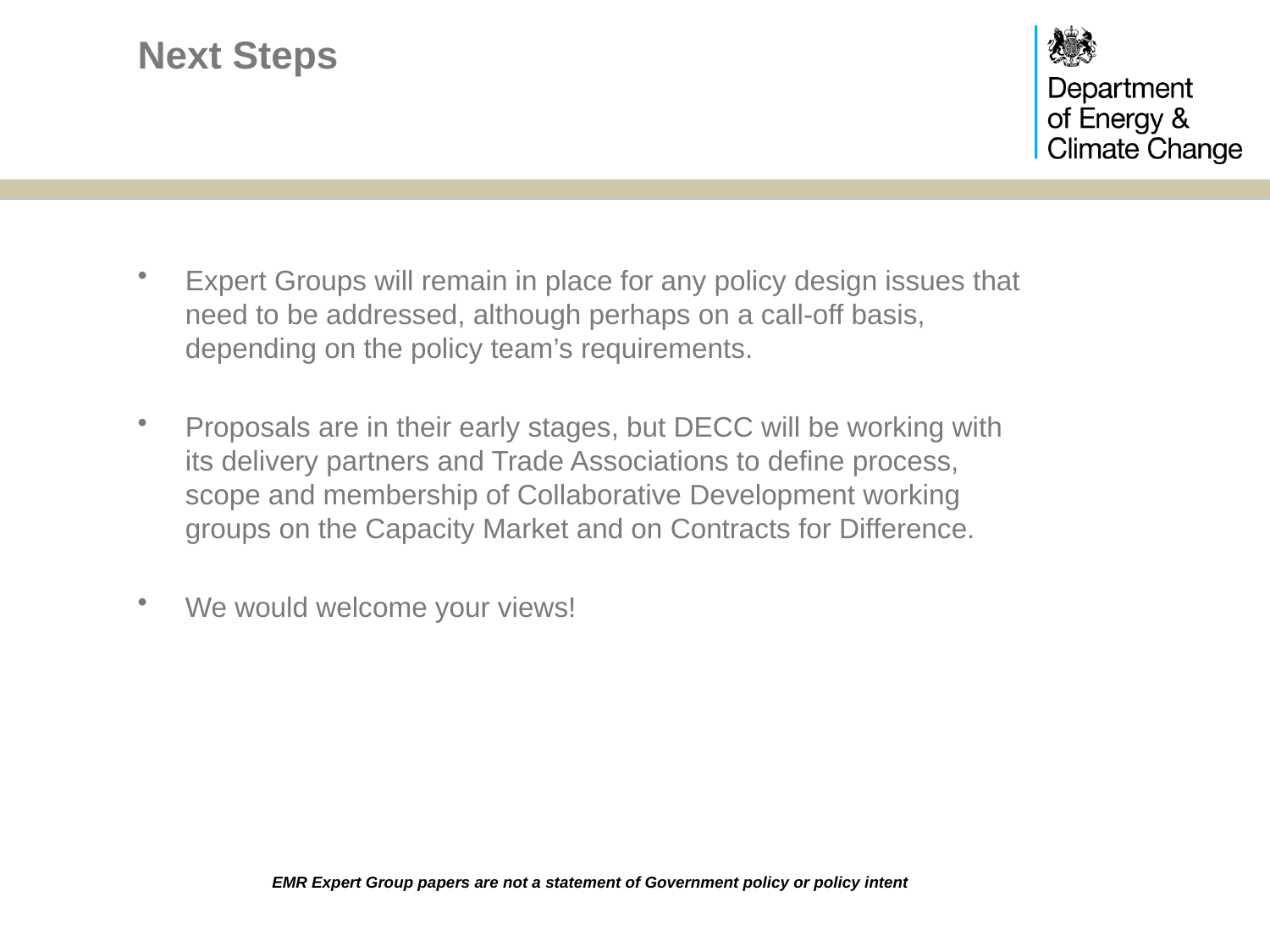

# Next Steps
Expert Groups will remain in place for any policy design issues that need to be addressed, although perhaps on a call-off basis, depending on the policy team’s requirements.

Proposals are in their early stages, but DECC will be working with its delivery partners and Trade Associations to define process, scope and membership of Collaborative Development working groups on the Capacity Market and on Contracts for Difference.

We would welcome your views!